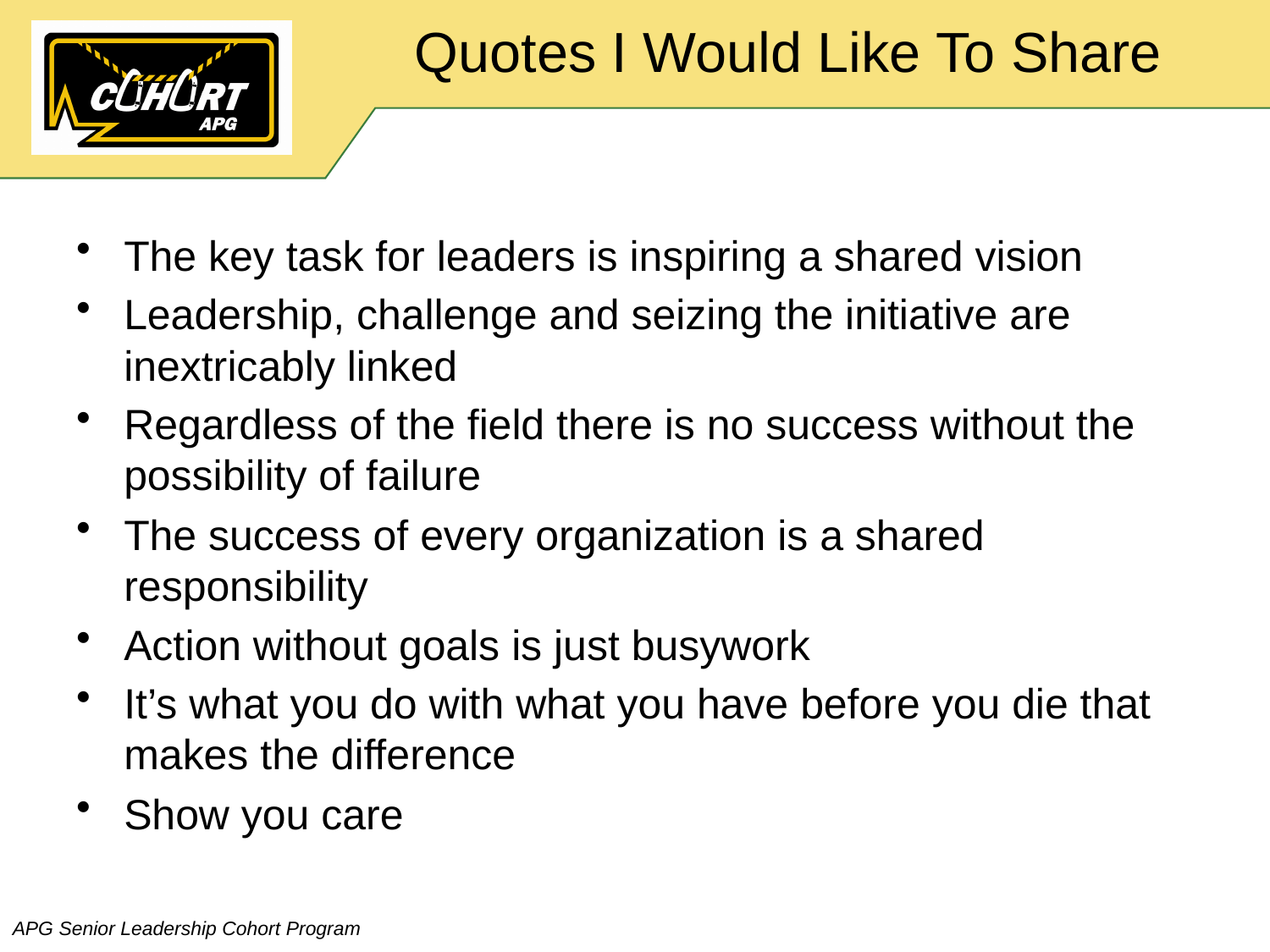

# Quotes I Would Like To Share
The key task for leaders is inspiring a shared vision
Leadership, challenge and seizing the initiative are inextricably linked
Regardless of the field there is no success without the possibility of failure
The success of every organization is a shared responsibility
Action without goals is just busywork
It’s what you do with what you have before you die that makes the difference
Show you care